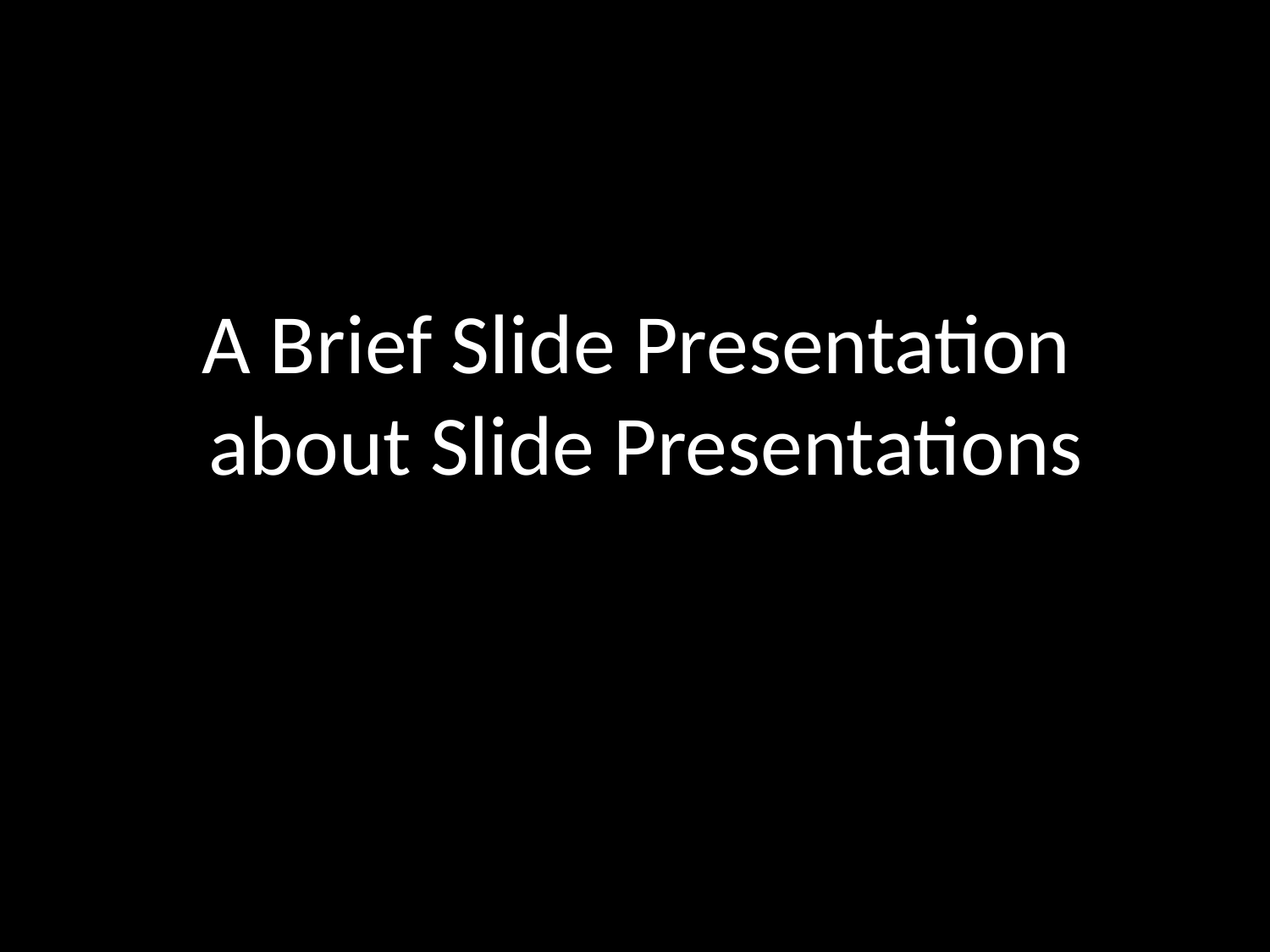

# A Brief Slide Presentation about Slide Presentations